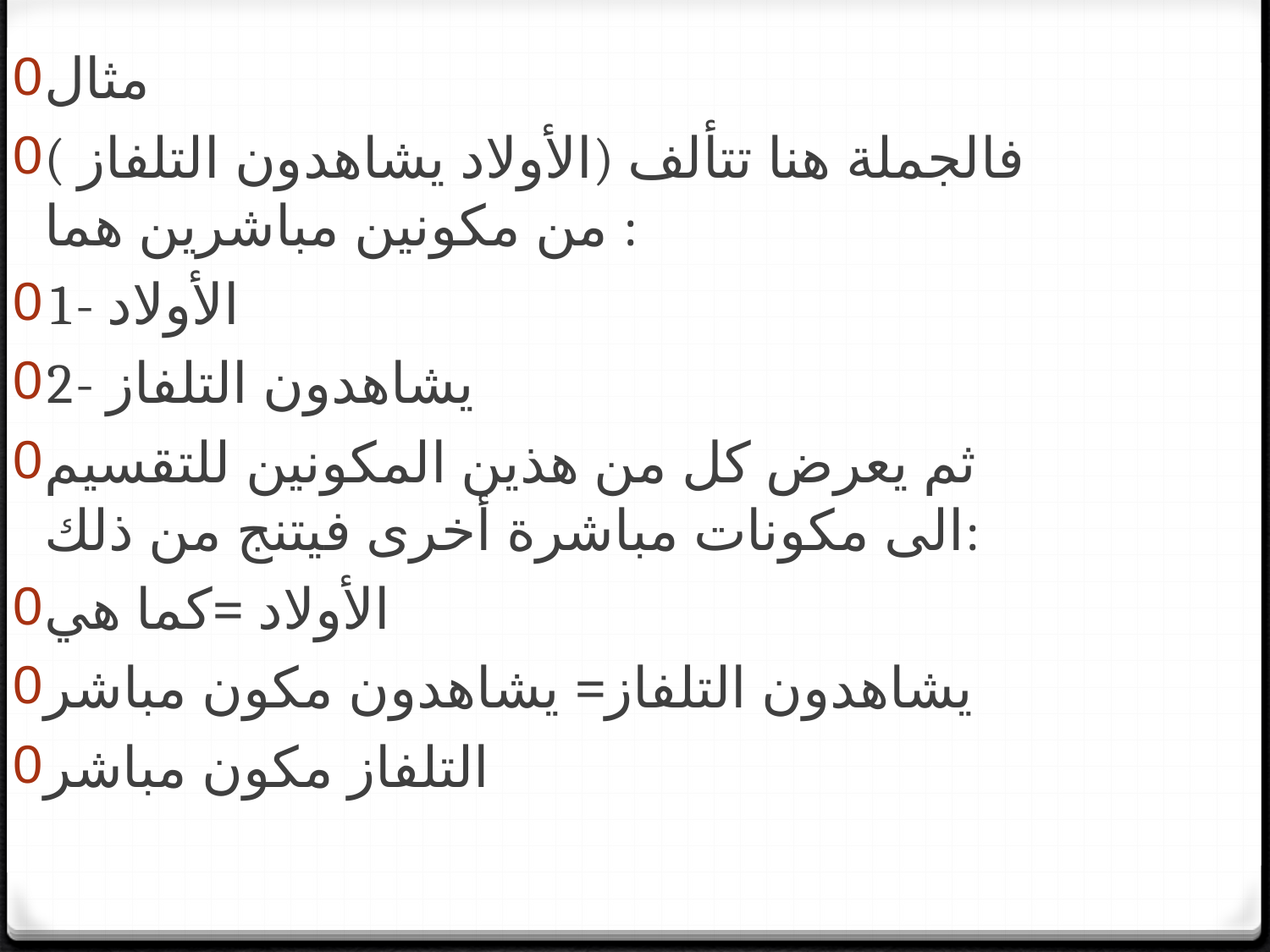

مثال
( الأولاد يشاهدون التلفاز) فالجملة هنا تتألف من مكونين مباشرين هما :
1- الأولاد
2- يشاهدون التلفاز
ثم يعرض كل من هذين المكونين للتقسيم الى مكونات مباشرة أخرى فيتنج من ذلك:
الأولاد =كما هي
يشاهدون التلفاز= يشاهدون مكون مباشر
التلفاز مكون مباشر